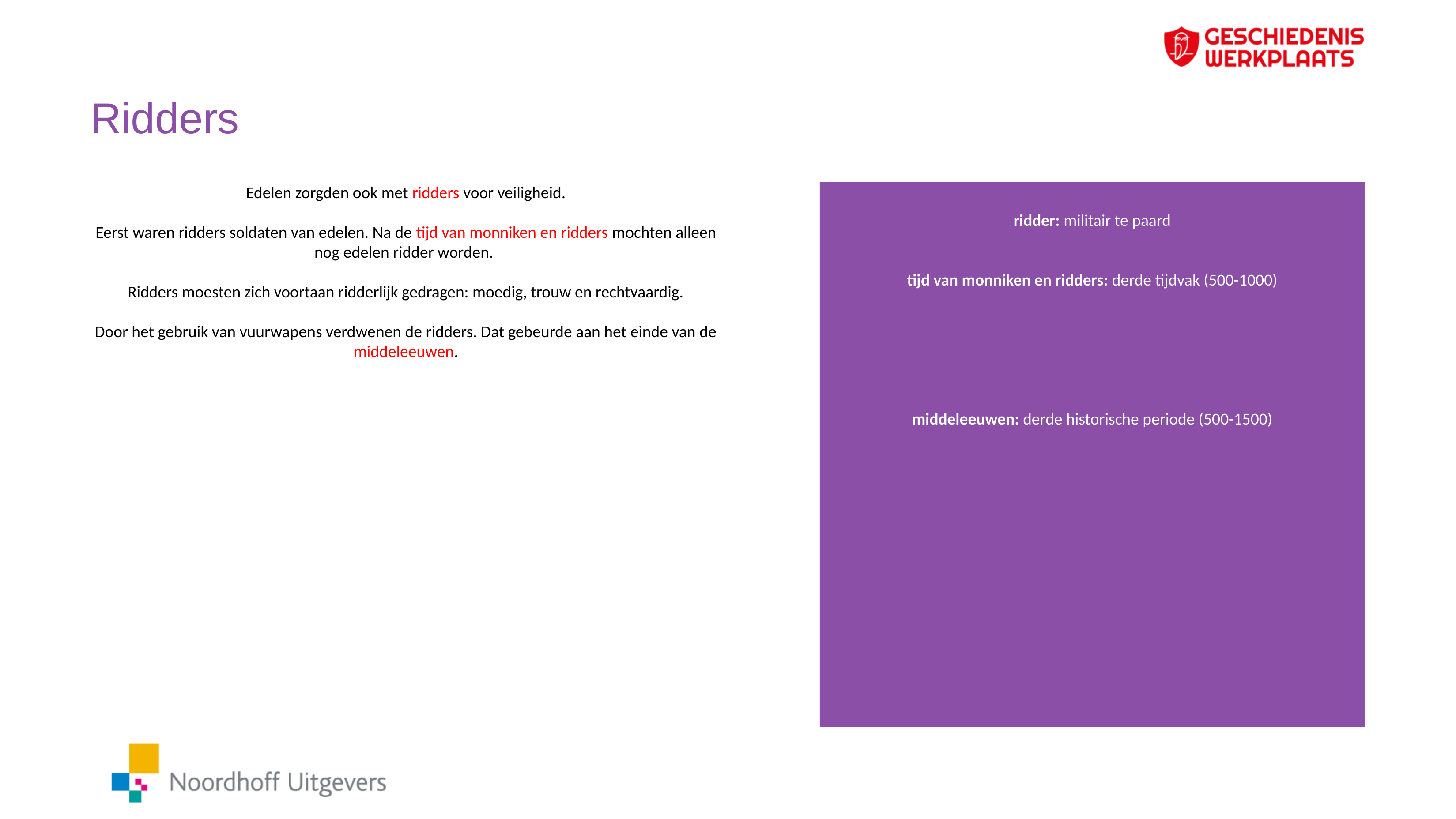

# Ridders
Edelen zorgden ook met ridders voor veiligheid.

Eerst waren ridders soldaten van edelen. Na de tijd van monniken en ridders mochten alleen nog edelen ridder worden.

Ridders moesten zich voortaan ridderlijk gedragen: moedig, trouw en rechtvaardig.

Door het gebruik van vuurwapens verdwenen de ridders. Dat gebeurde aan het einde van de middeleeuwen.

ridder: militair te paard

tijd van monniken en ridders: derde tijdvak (500-1000)

middeleeuwen: derde historische periode (500-1500)